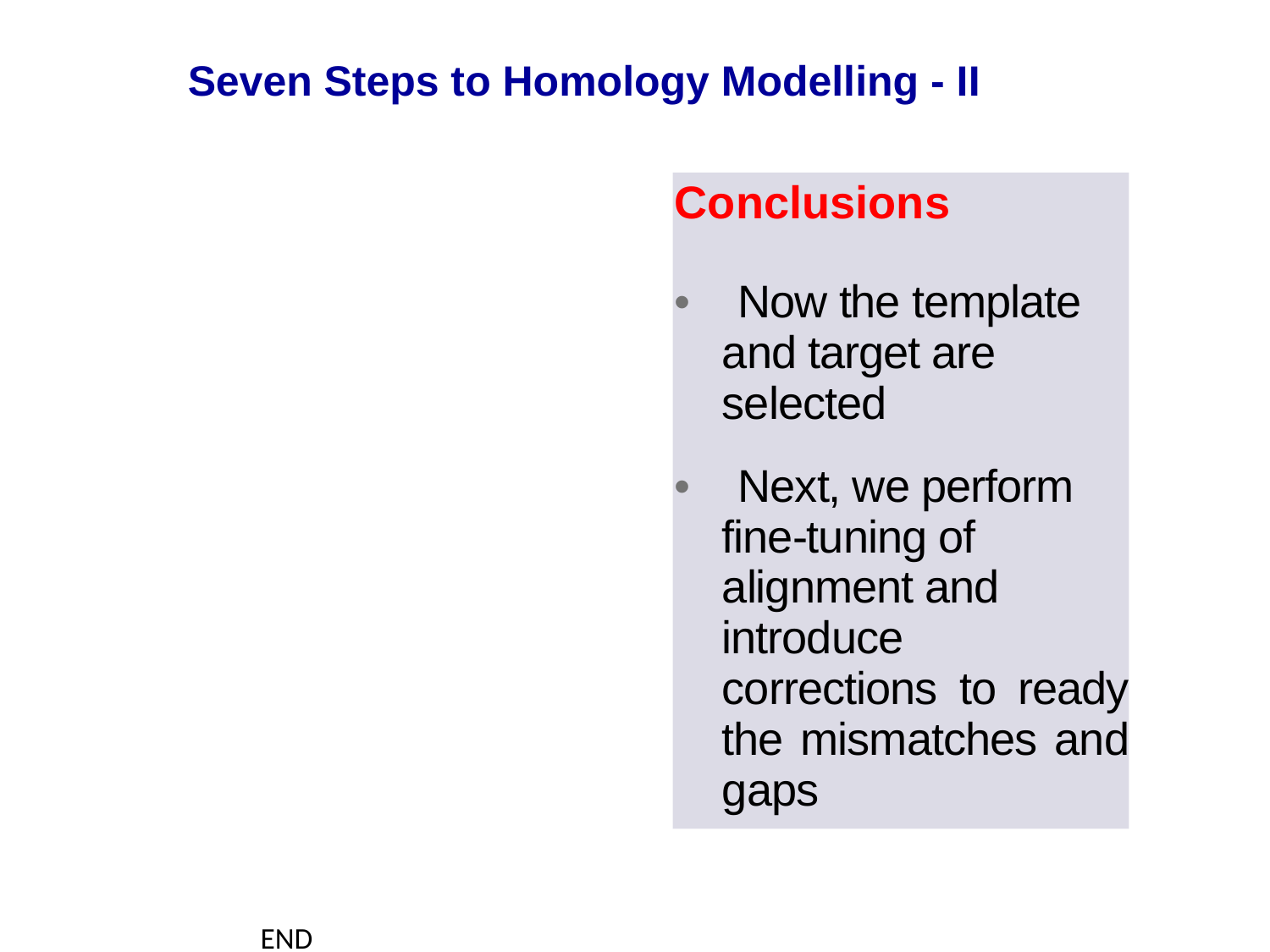

Seven Steps to Homology Modelling - II
Conclusions
•    Now the template and target are selected
•    Next, we perform fine-tuning of alignment and introduce
corrections to ready the mismatches and gaps
END